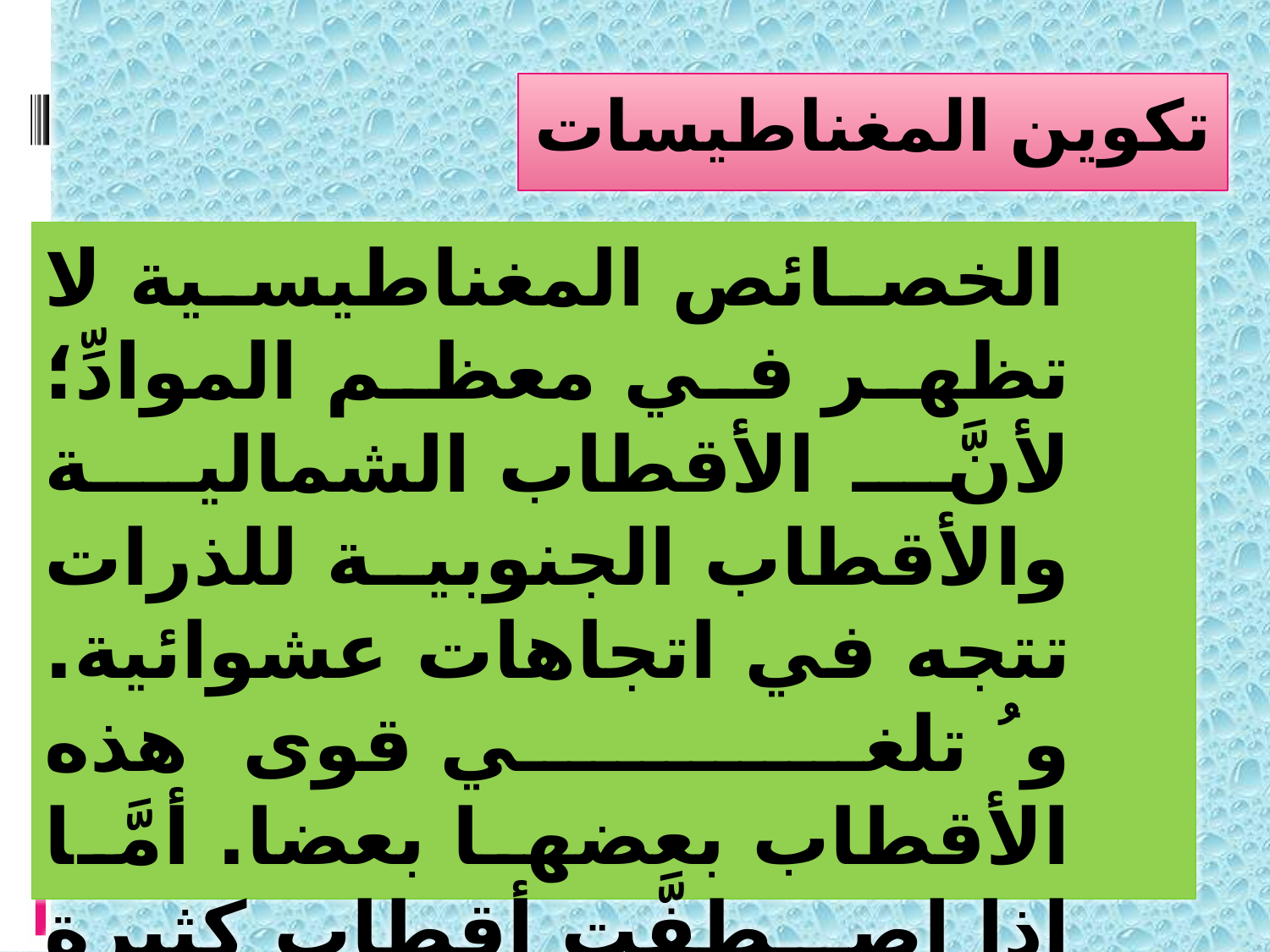

تكوين المغناطيسات
    الخصائص المغناطيسية لا تظهر في معظم الموادِّ؛ لأنَّ الأقطاب الشمالية والأقطاب الجنوبية للذرات تتجه في اتجاهات عشوائية. و ُ تلغي قوى  هذه الأقطاب بعضها بعضا. أمَّا إذا اصطفَّت أقطاب كثيرة من الذرات في اتجاه واحد، فعندئذ يتكوَّن مغناطيس دائم.